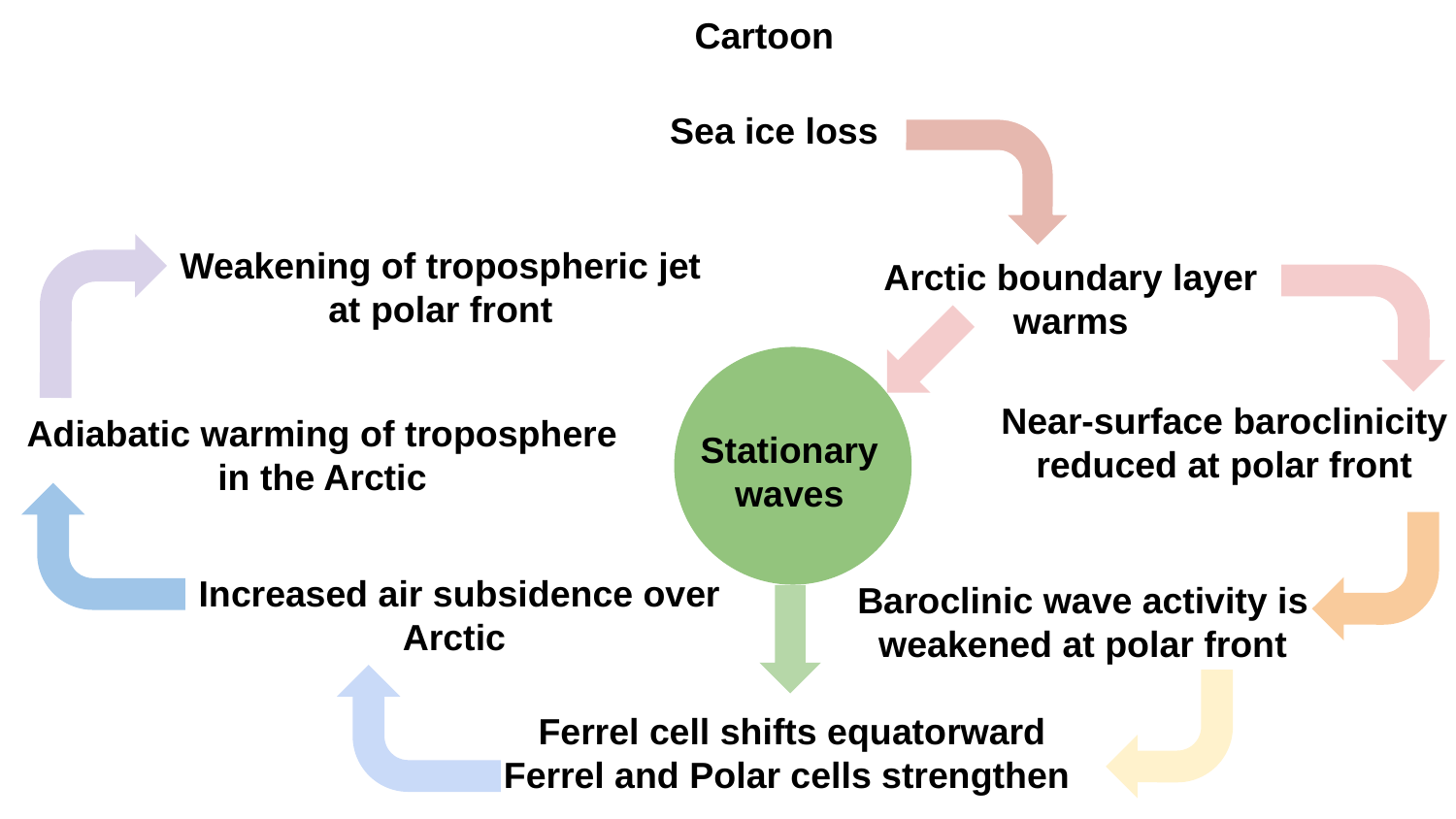

# Cartoon
Sea ice loss

Weakening of tropospheric jet at polar front

Arctic boundary layer warms

Near-surface baroclinicity reduced at polar front
Adiabatic warming of troposphere in the Arctic

Stationary waves

Increased air subsidence over Arctic

Baroclinic wave activity is weakened at polar front

Ferrel cell shifts equatorward
Ferrel and Polar cells strengthen